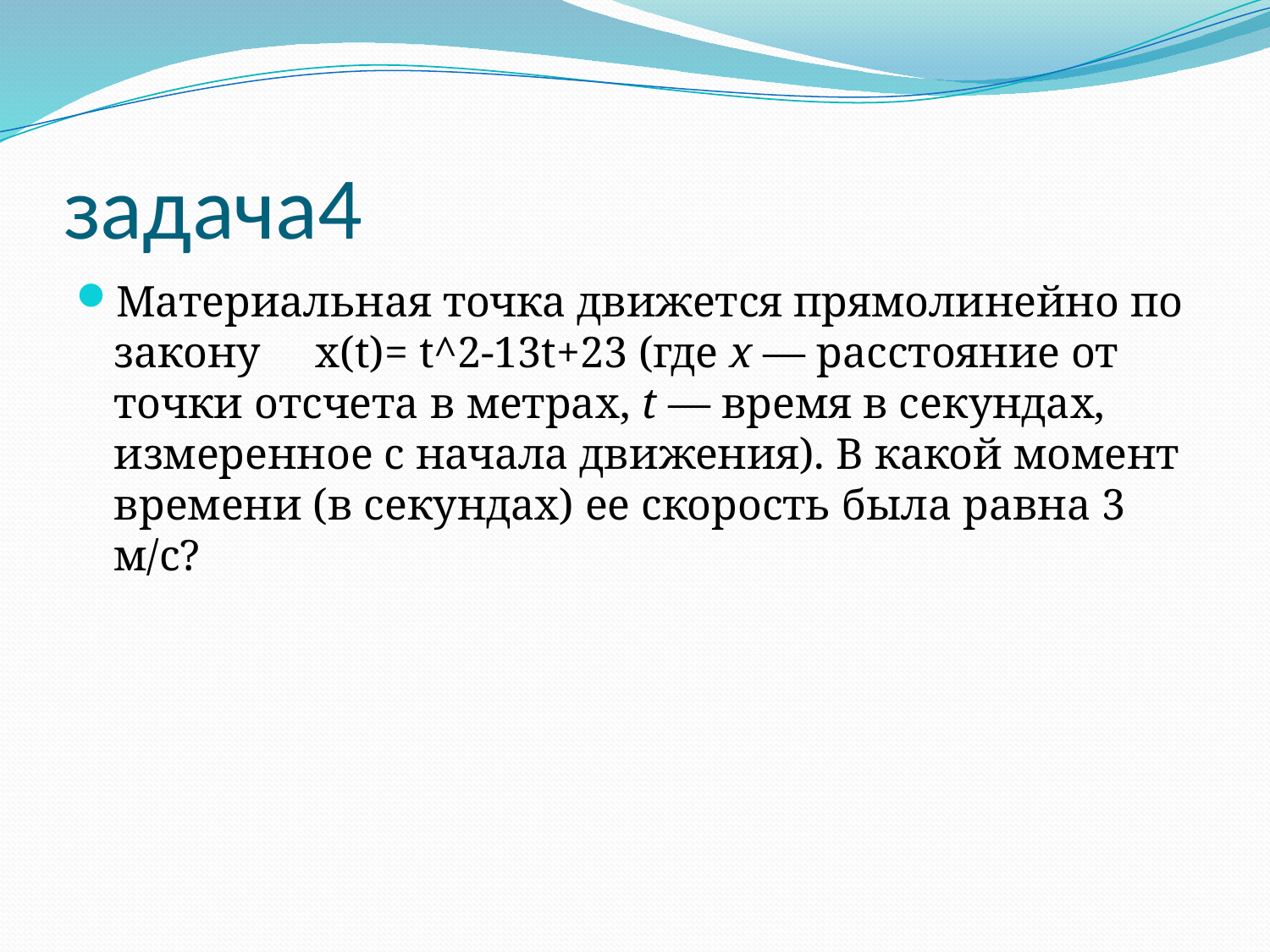

# задача4
Материальная точка движется прямолинейно по закону     х(t)= t^2-13t+23 (где x — расстояние от точки отсчета в метрах, t — время в секундах, измеренное с начала движения). В какой момент времени (в секундах) ее скорость была равна 3 м/с?